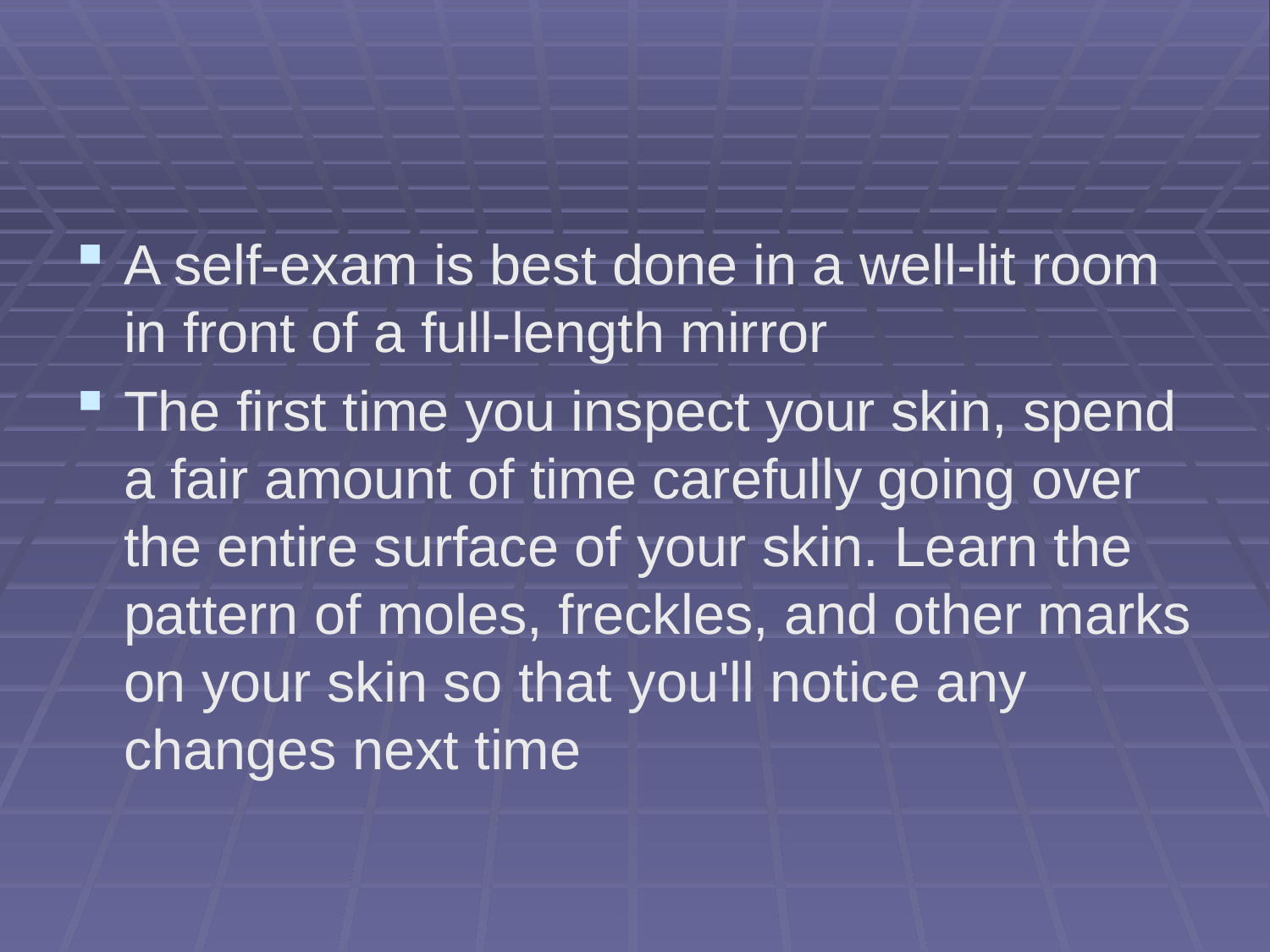

#
A self-exam is best done in a well-lit room in front of a full-length mirror
The first time you inspect your skin, spend a fair amount of time carefully going over the entire surface of your skin. Learn the pattern of moles, freckles, and other marks on your skin so that you'll notice any changes next time